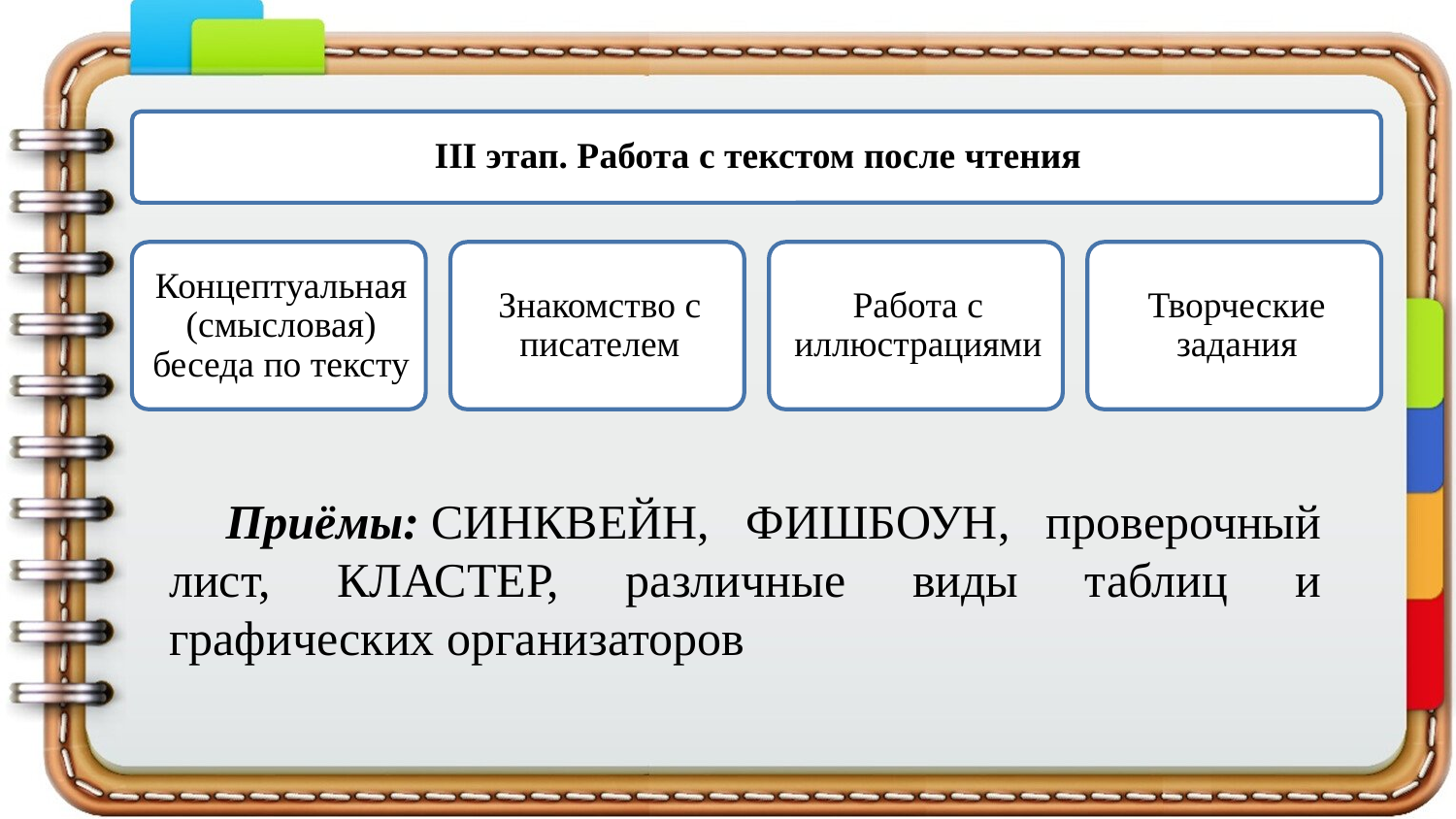

III этап. Работа с текстом после чтения
Концептуальная (смысловая) беседа по тексту
Знакомство с писателем
Работа с иллюстрациями
Творческие задания
Приёмы: СИНКВЕЙН, ФИШБОУН, проверочный лист, КЛАСТЕР, различные виды таблиц и графических организаторов